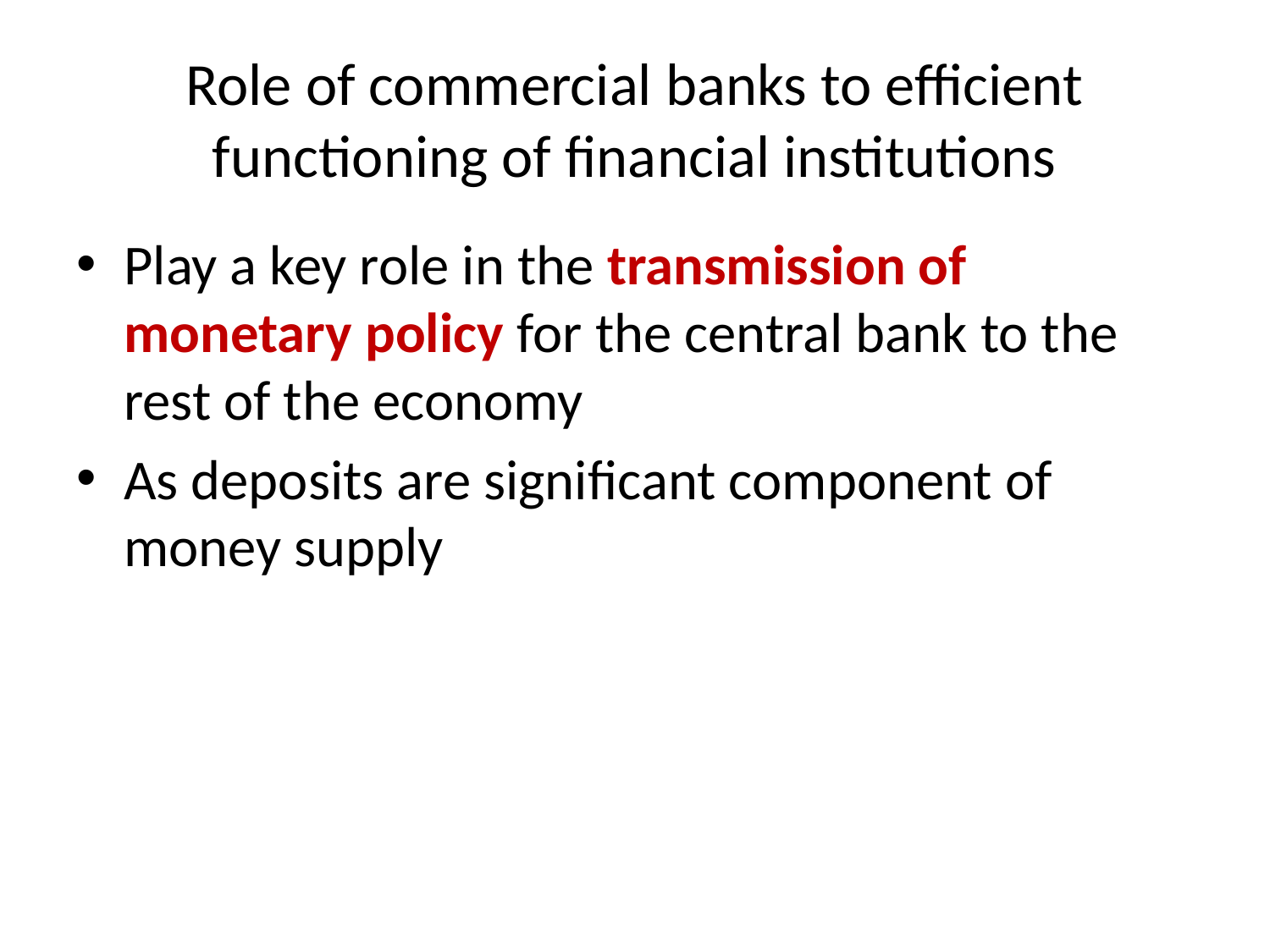

# Role of commercial banks to efficient functioning of financial institutions
Play a key role in the transmission of monetary policy for the central bank to the rest of the economy
As deposits are significant component of money supply